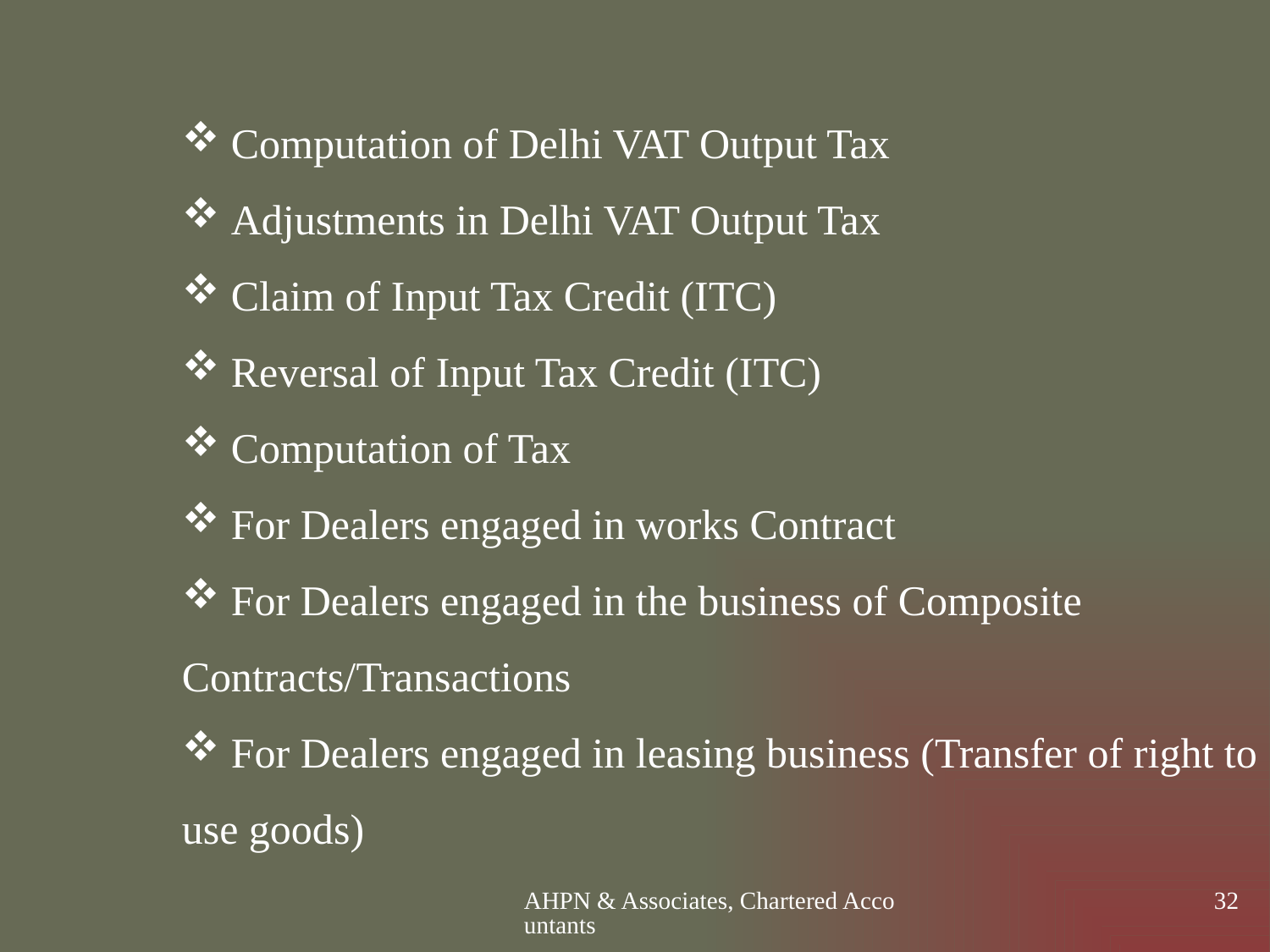

Computation of Delhi VAT Output Tax
 Adjustments in Delhi VAT Output Tax
 Claim of Input Tax Credit (ITC)
 Reversal of Input Tax Credit (ITC)
 Computation of Tax
 For Dealers engaged in works Contract
 For Dealers engaged in the business of Composite Contracts/Transactions
 For Dealers engaged in leasing business (Transfer of right to use goods)

AHPN & Associates, Chartered Accountants
32